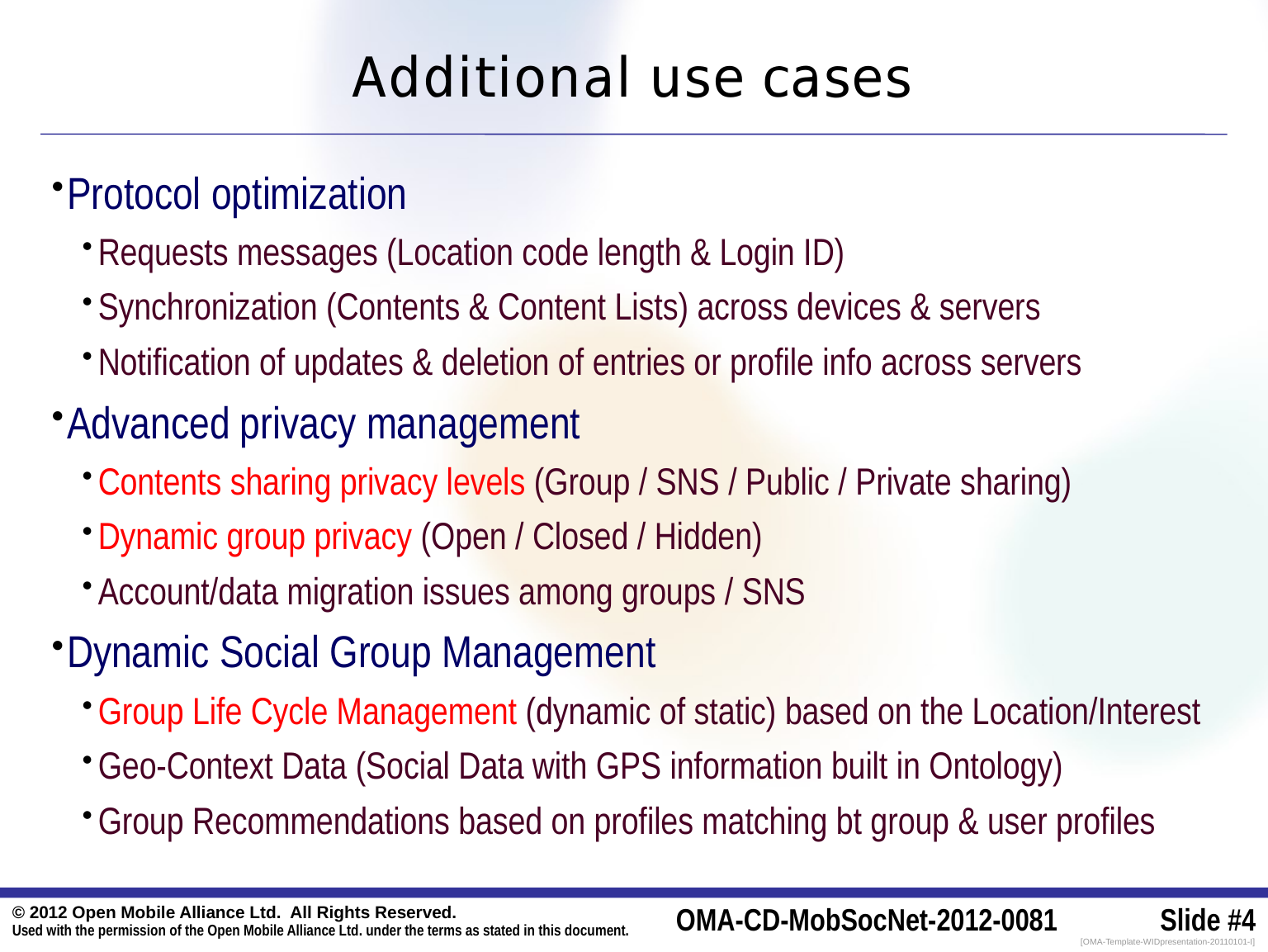

# Additional use cases
Protocol optimization
Requests messages (Location code length & Login ID)
Synchronization (Contents & Content Lists) across devices & servers
Notification of updates & deletion of entries or profile info across servers
Advanced privacy management
Contents sharing privacy levels (Group / SNS / Public / Private sharing)
Dynamic group privacy (Open / Closed / Hidden)
Account/data migration issues among groups / SNS
Dynamic Social Group Management
Group Life Cycle Management (dynamic of static) based on the Location/Interest
Geo-Context Data (Social Data with GPS information built in Ontology)
Group Recommendations based on profiles matching bt group & user profiles